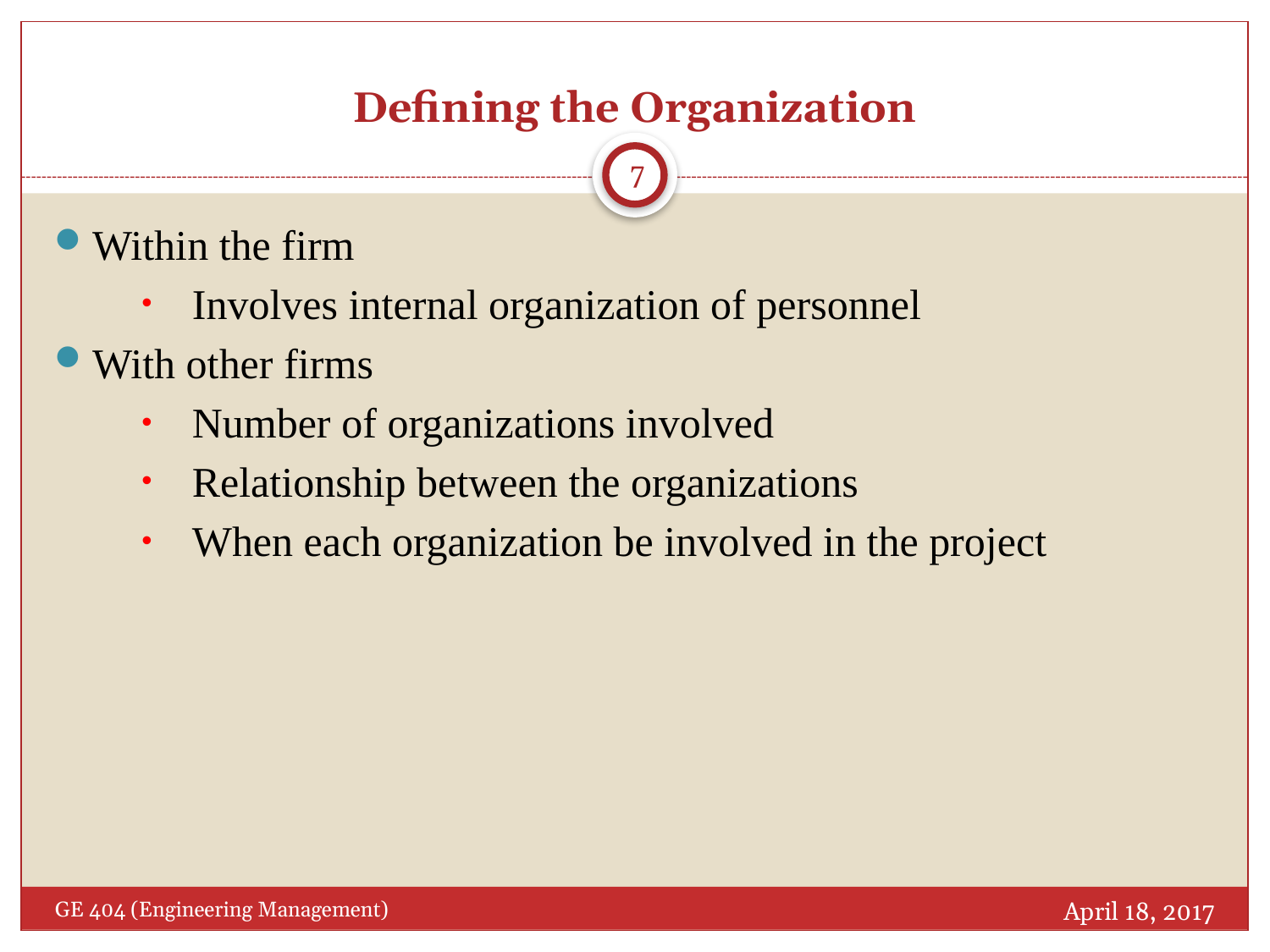

# Defining the Organization
7
Within the firm
Involves internal organization of personnel
With other firms
Number of organizations involved
Relationship between the organizations
When each organization be involved in the project

April 18, 2017
GE 404 (Engineering Management)